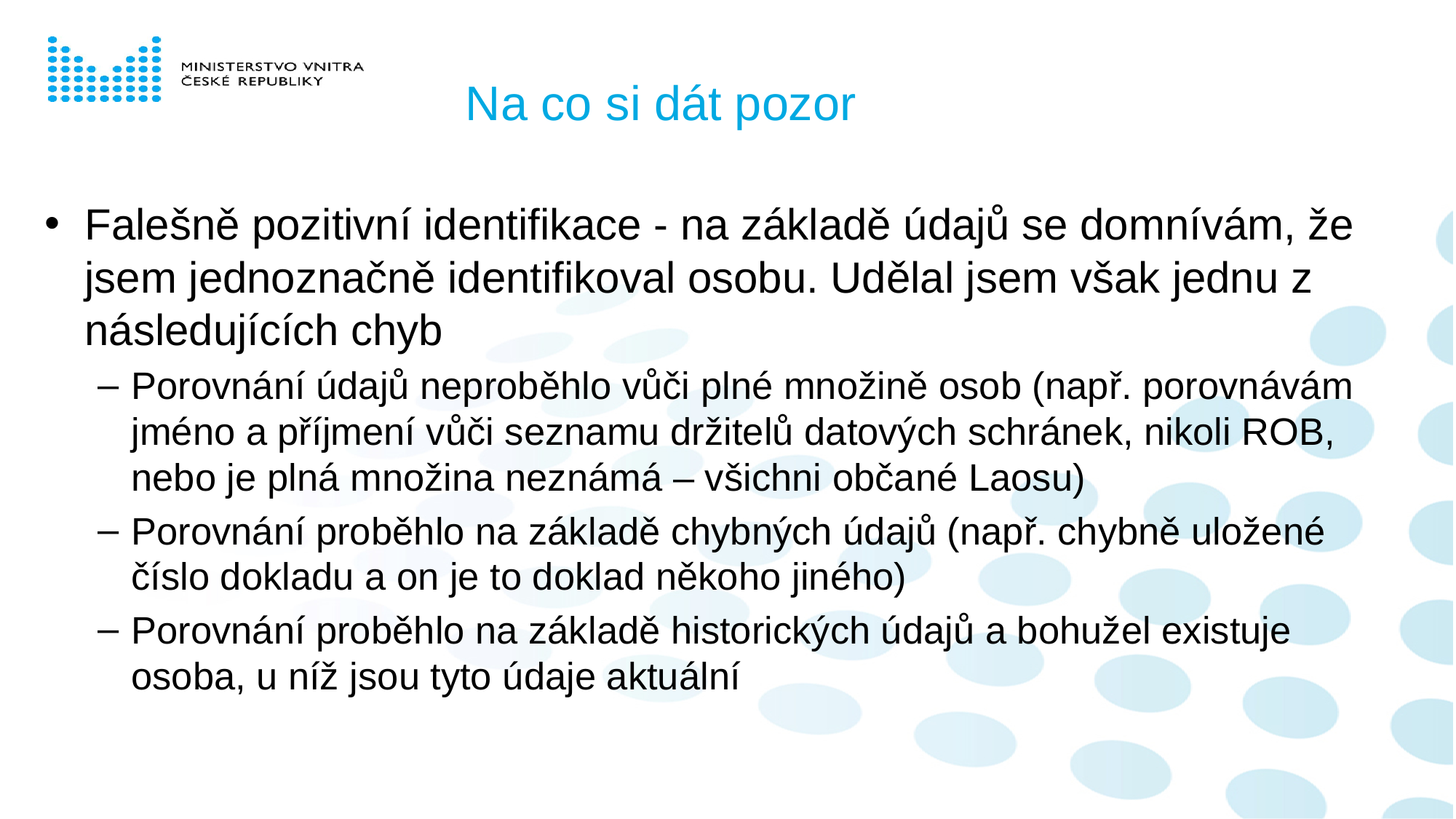

# Na co si dát pozor
Falešně pozitivní identifikace - na základě údajů se domnívám, že jsem jednoznačně identifikoval osobu. Udělal jsem však jednu z následujících chyb
Porovnání údajů neproběhlo vůči plné množině osob (např. porovnávám jméno a příjmení vůči seznamu držitelů datových schránek, nikoli ROB, nebo je plná množina neznámá – všichni občané Laosu)
Porovnání proběhlo na základě chybných údajů (např. chybně uložené číslo dokladu a on je to doklad někoho jiného)
Porovnání proběhlo na základě historických údajů a bohužel existuje osoba, u níž jsou tyto údaje aktuální